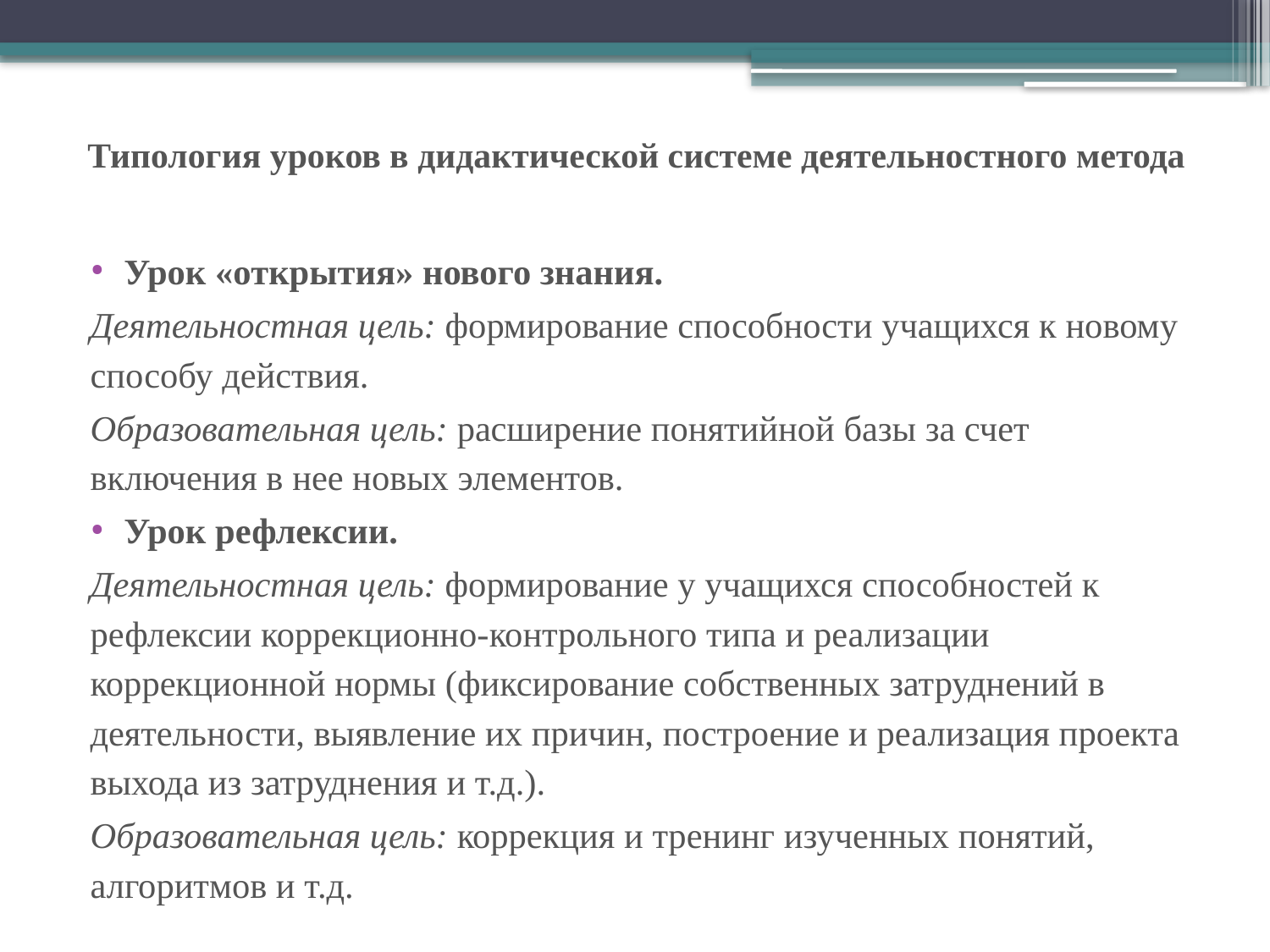

# Типология уроков в дидактической системе деятельностного метода
Урок «открытия» нового знания.
Деятельностная цель: формирование способности учащихся к новому способу действия.
Образовательная цель: расширение понятийной базы за счет включения в нее новых элементов.
Урок рефлексии.
Деятельностная цель: формирование у учащихся способностей к рефлексии коррекционно-контрольного типа и реализации коррекционной нормы (фиксирование собственных затруднений в деятельности, выявление их причин, построение и реализация проекта выхода из затруднения и т.д.).
Образовательная цель: коррекция и тренинг изученных понятий, алгоритмов и т.д.